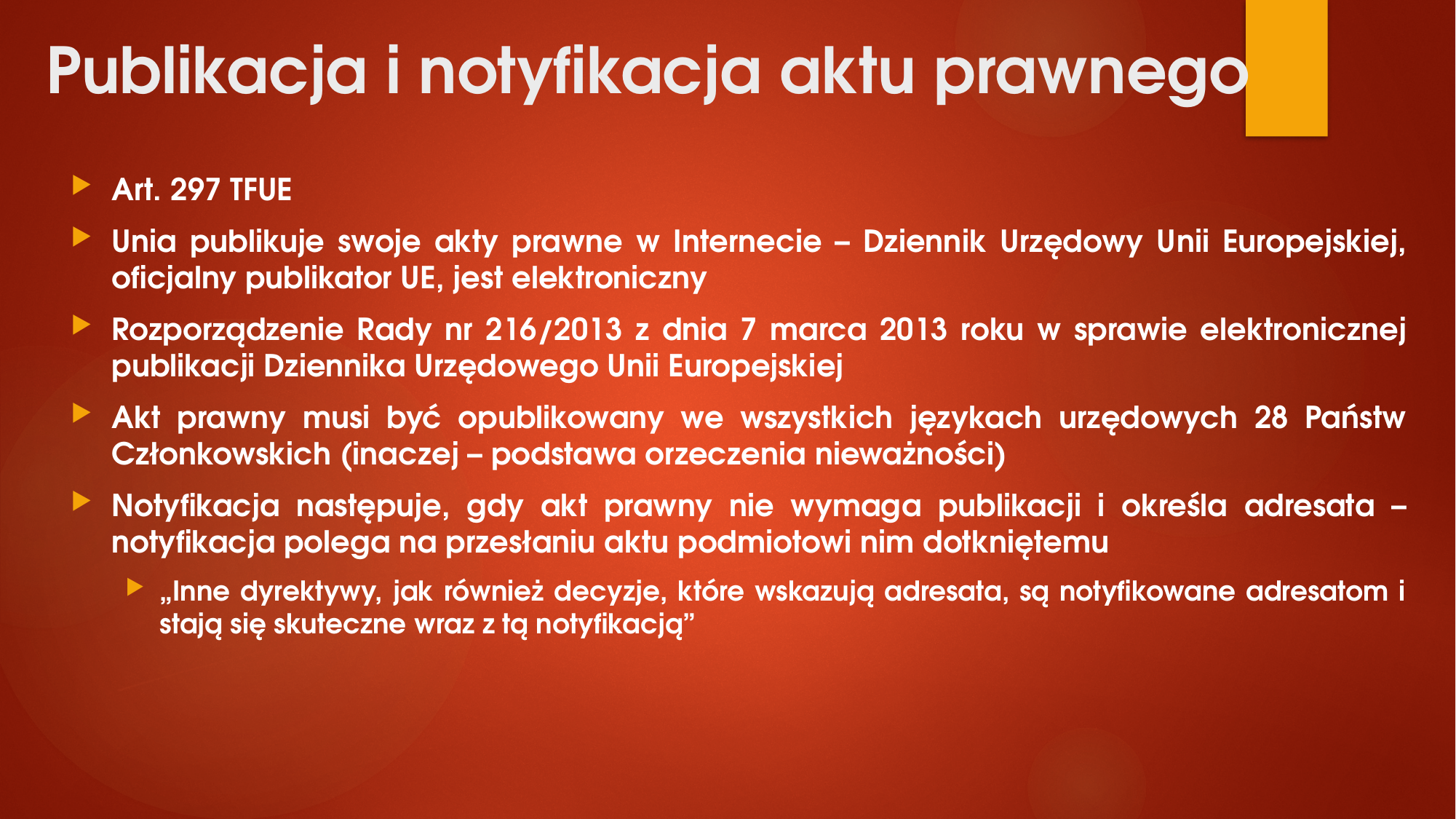

# Publikacja i notyfikacja aktu prawnego
Art. 297 TFUE
Unia publikuje swoje akty prawne w Internecie – Dziennik Urzędowy Unii Europejskiej, oficjalny publikator UE, jest elektroniczny
Rozporządzenie Rady nr 216/2013 z dnia 7 marca 2013 roku w sprawie elektronicznej publikacji Dziennika Urzędowego Unii Europejskiej
Akt prawny musi być opublikowany we wszystkich językach urzędowych 28 Państw Członkowskich (inaczej – podstawa orzeczenia nieważności)
Notyfikacja następuje, gdy akt prawny nie wymaga publikacji i określa adresata – notyfikacja polega na przesłaniu aktu podmiotowi nim dotkniętemu
„Inne dyrektywy, jak również decyzje, które wskazują adresata, są notyfikowane adresatom i stają się skuteczne wraz z tą notyfikacją”